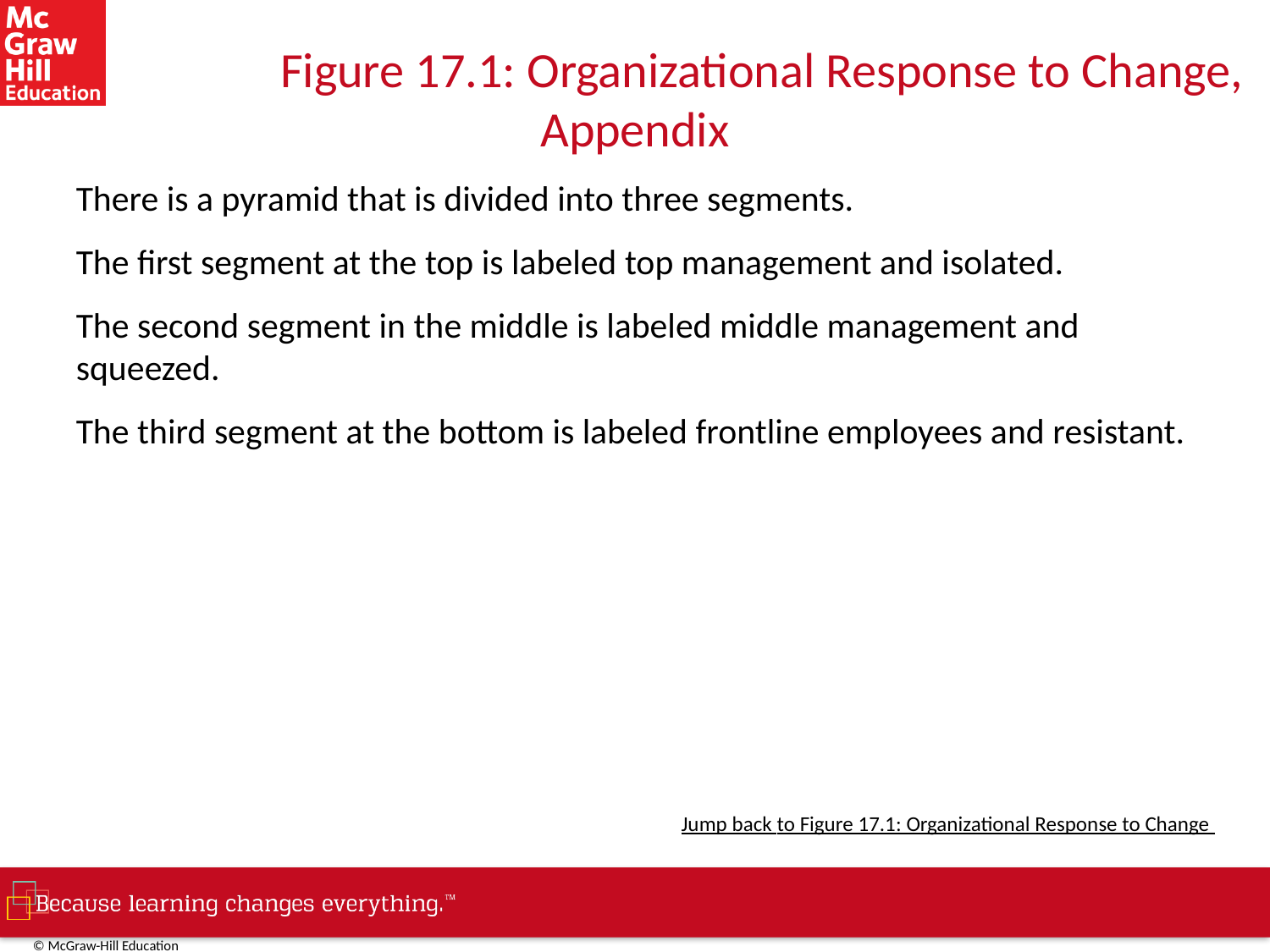

# Figure 17.1: Organizational Response to Change, Appendix
There is a pyramid that is divided into three segments.
The first segment at the top is labeled top management and isolated.
The second segment in the middle is labeled middle management and squeezed.
The third segment at the bottom is labeled frontline employees and resistant.
Jump back to Figure 17.1: Organizational Response to Change